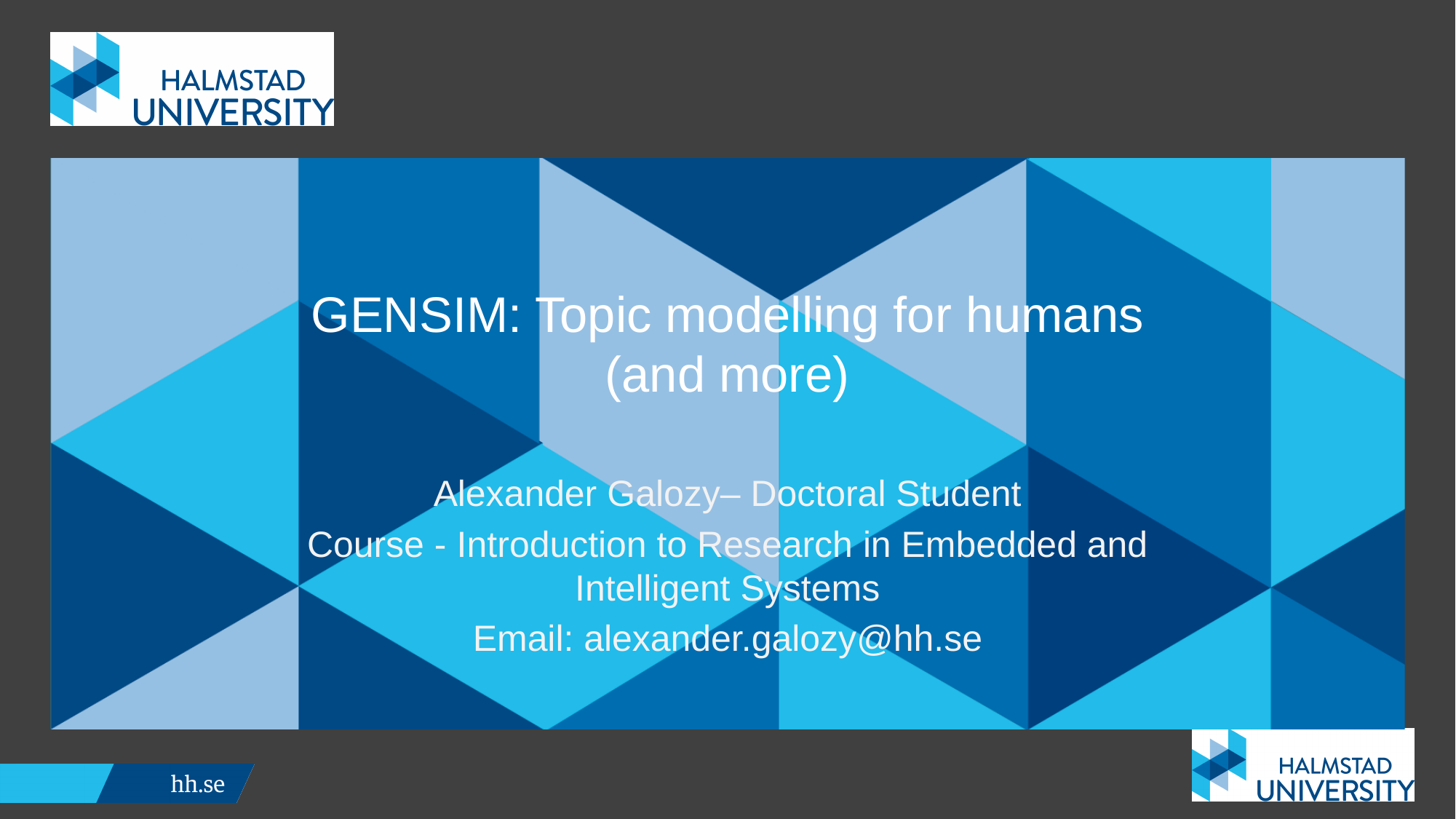

# GENSIM: Topic modelling for humans (and more)
Alexander Galozy– Doctoral Student
Course - Introduction to Research in Embedded and Intelligent Systems
Email: alexander.galozy@hh.se